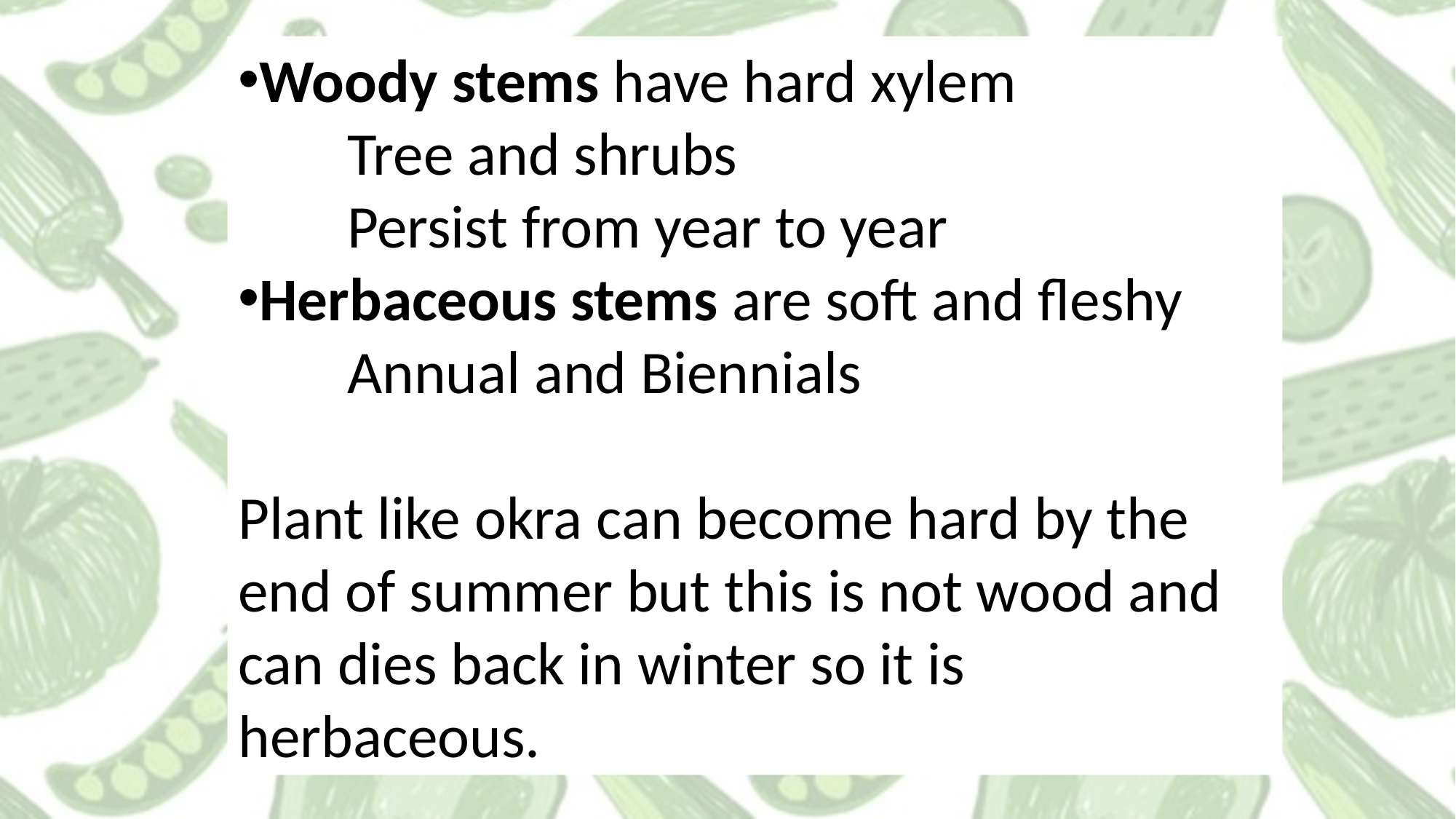

Woody stems have hard xylem
  	Tree and shrubs
	Persist from year to year
Herbaceous stems are soft and fleshy
	Annual and Biennials

Plant like okra can become hard by the end of summer but this is not wood and can dies back in winter so it is herbaceous.